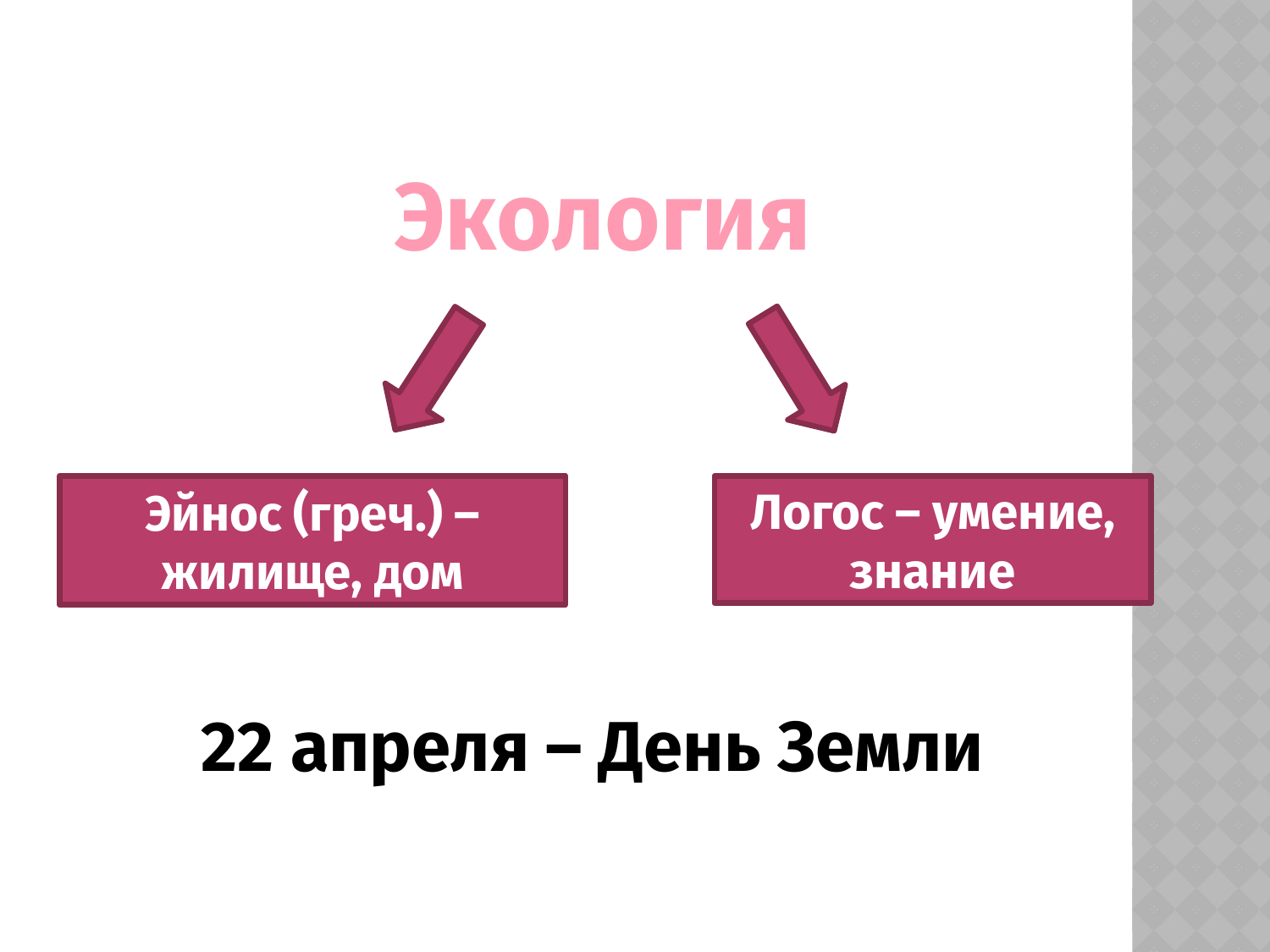

Экология

Эйнос (греч.) – жилище, дом
Логос – умение, знание
22 апреля – День Земли